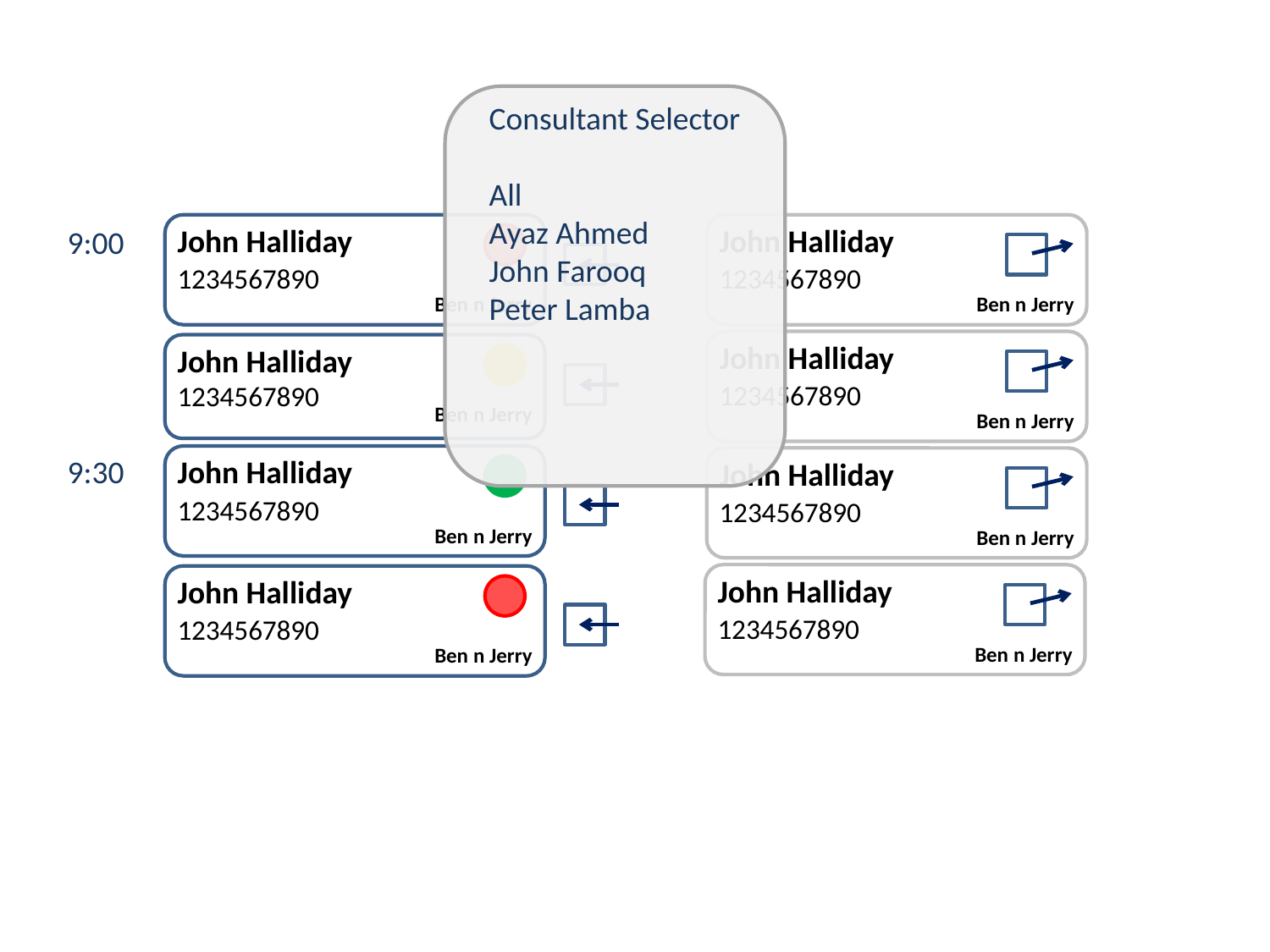

Consultant Selector

All
Ayaz Ahmed
John Farooq
Peter Lamba

John Halliday

1234567890
Ben n Jerry

John Halliday
1234567890
Ben n Jerry

9:00

John Halliday
1234567890
Ben n Jerry

John Halliday
1234567890
Ben n Jerry

9:30

John Halliday

1234567890
Ben n Jerry

John Halliday
1234567890
Ben n Jerry

John Halliday
1234567890
Ben n Jerry

John Halliday

1234567890
Ben n Jerry